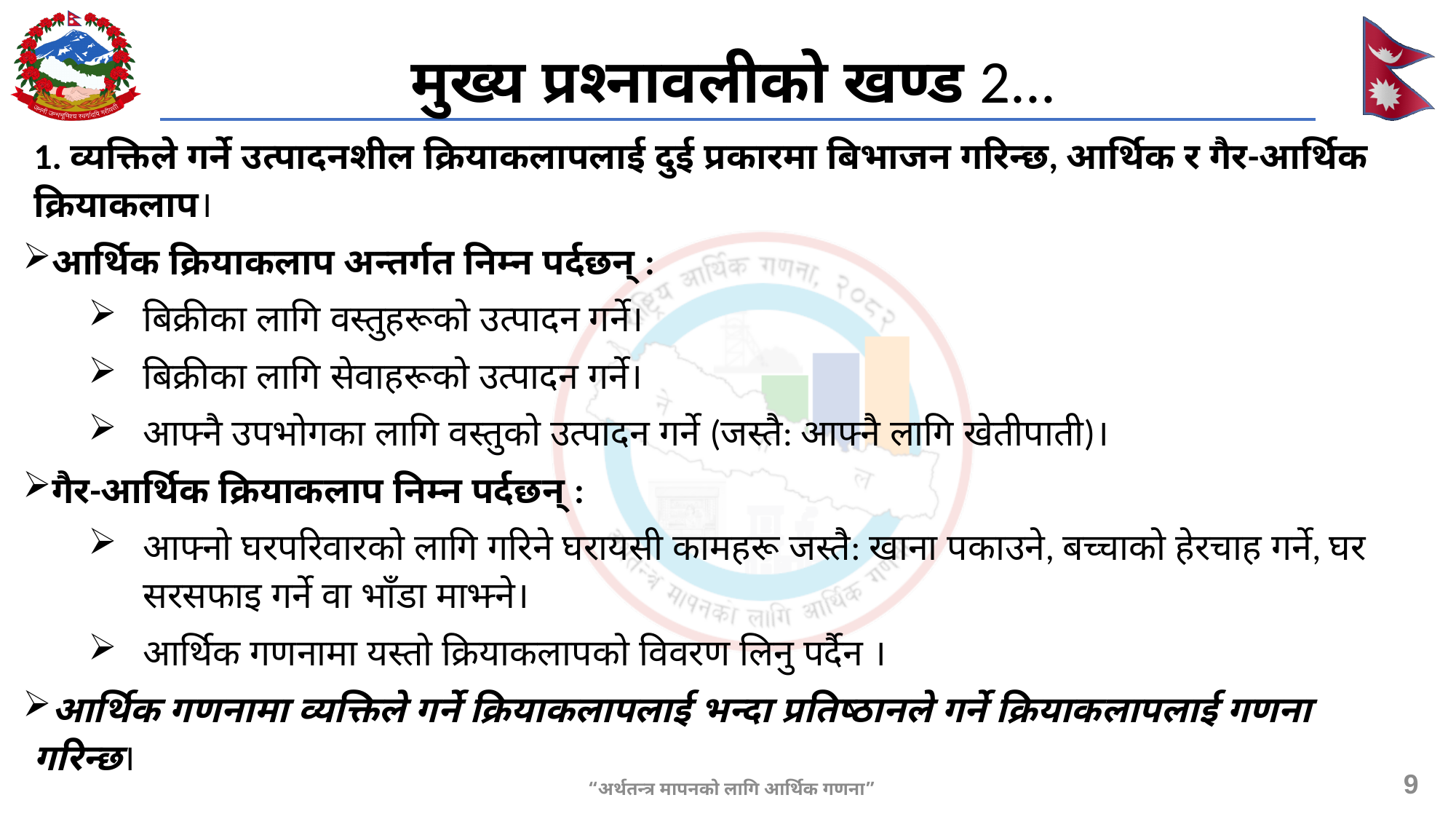

# मुख्य प्रश्नावलीको खण्ड 2...
1. व्यक्तिले गर्ने उत्पादनशील क्रियाकलापलाई दुई प्रकारमा बिभाजन गरिन्छ, आर्थिक र गैर-आर्थिक क्रियाकलाप।
आर्थिक क्रियाकलाप अन्तर्गत निम्न पर्दछन् :
बिक्रीका लागि वस्तुहरूको उत्पादन गर्ने।
बिक्रीका लागि सेवाहरूको उत्पादन गर्ने।
आफ्नै उपभोगका लागि वस्तुको उत्पादन गर्ने (जस्तै: आफ्नै लागि खेतीपाती)।
गैर-आर्थिक क्रियाकलाप निम्न पर्दछन् :
आफ्नो घरपरिवारको लागि गरिने घरायसी कामहरू जस्तै: खाना पकाउने, बच्चाको हेरचाह गर्ने, घर सरसफाइ गर्ने वा भाँडा माझ्ने।
आर्थिक गणनामा यस्तो क्रियाकलापको विवरण लिनु पर्दैन ।
आर्थिक गणनामा व्यक्तिले गर्ने क्रियाकलापलाई भन्दा प्रतिष्ठानले गर्ने क्रियाकलापलाई गणना गरिन्छ।
9
“अर्थतन्त्र मापनको लागि आर्थिक गणना”